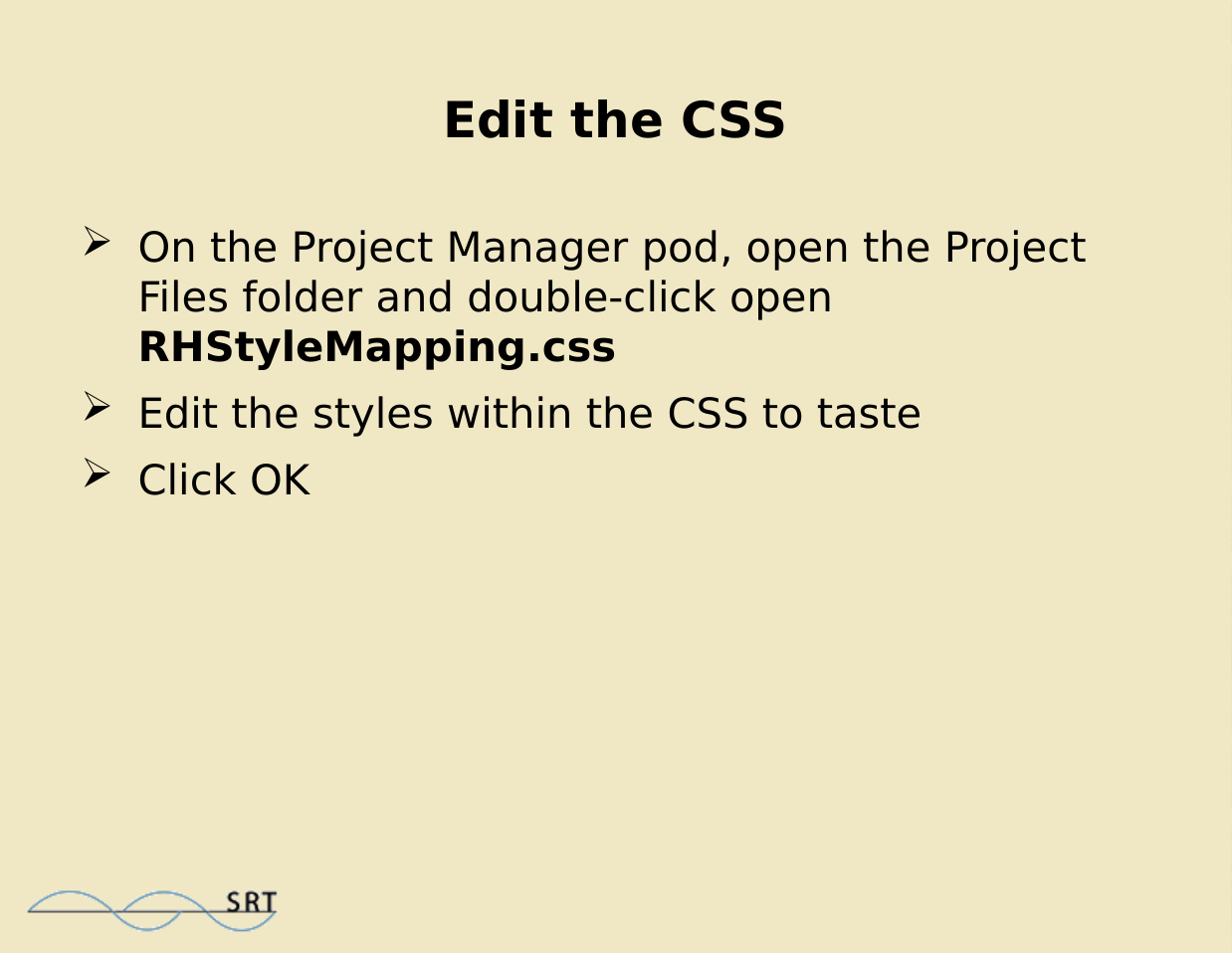

# Edit the CSS
On the Project Manager pod, open the Project Files folder and double-click open RHStyleMapping.css
Edit the styles within the CSS to taste
Click OK